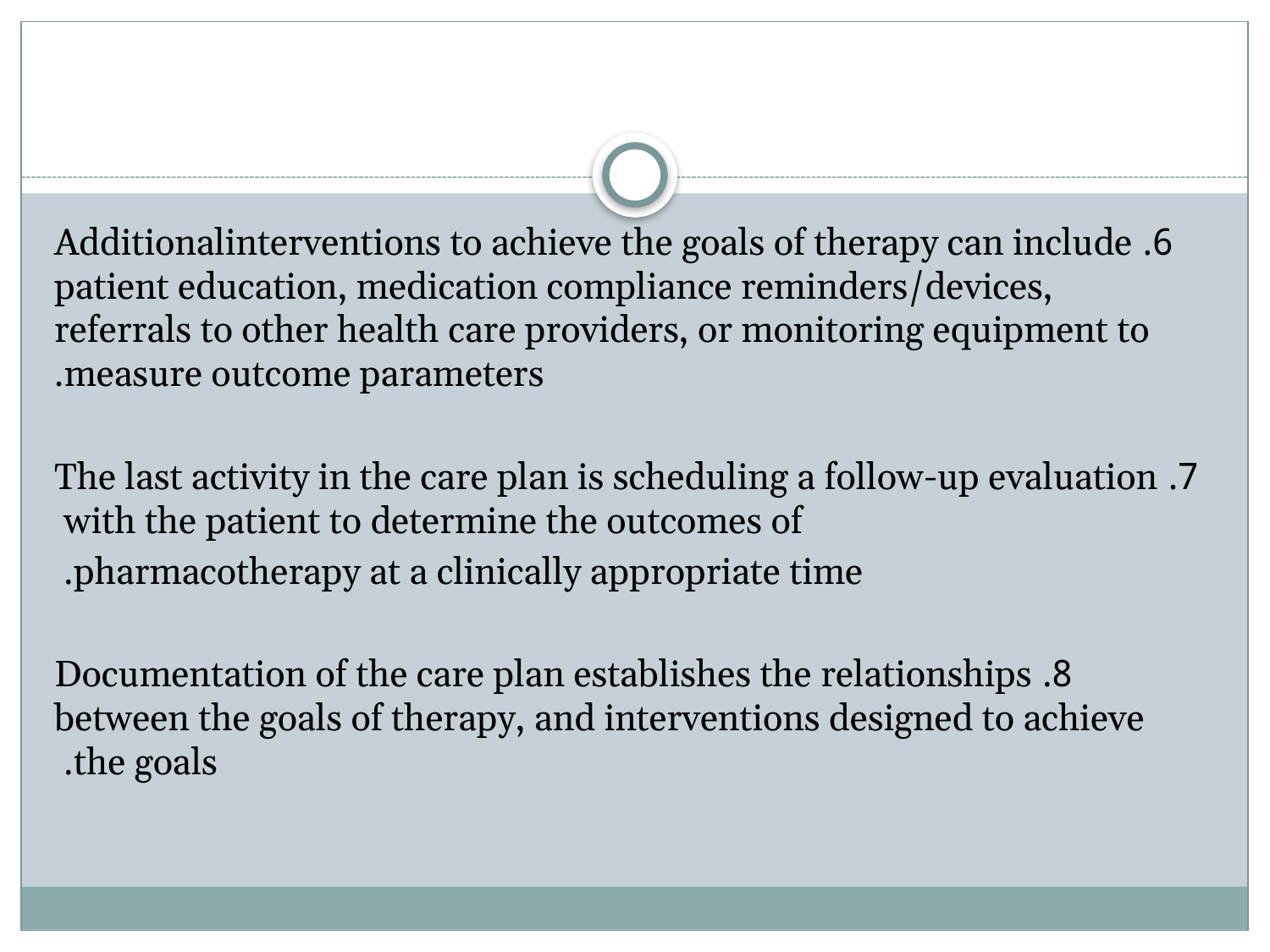

#
6. Additionalinterventions to achieve the goals of therapy can include patient education, medication compliance reminders/devices, referrals to other health care providers, or monitoring equipment to measure outcome parameters.

7. The last activity in the care plan is scheduling a follow-up evaluation with the patient to determine the outcomes of
pharmacotherapy at a clinically appropriate time.

8. Documentation of the care plan establishes the relationships between the goals of therapy, and interventions designed to achieve the goals.